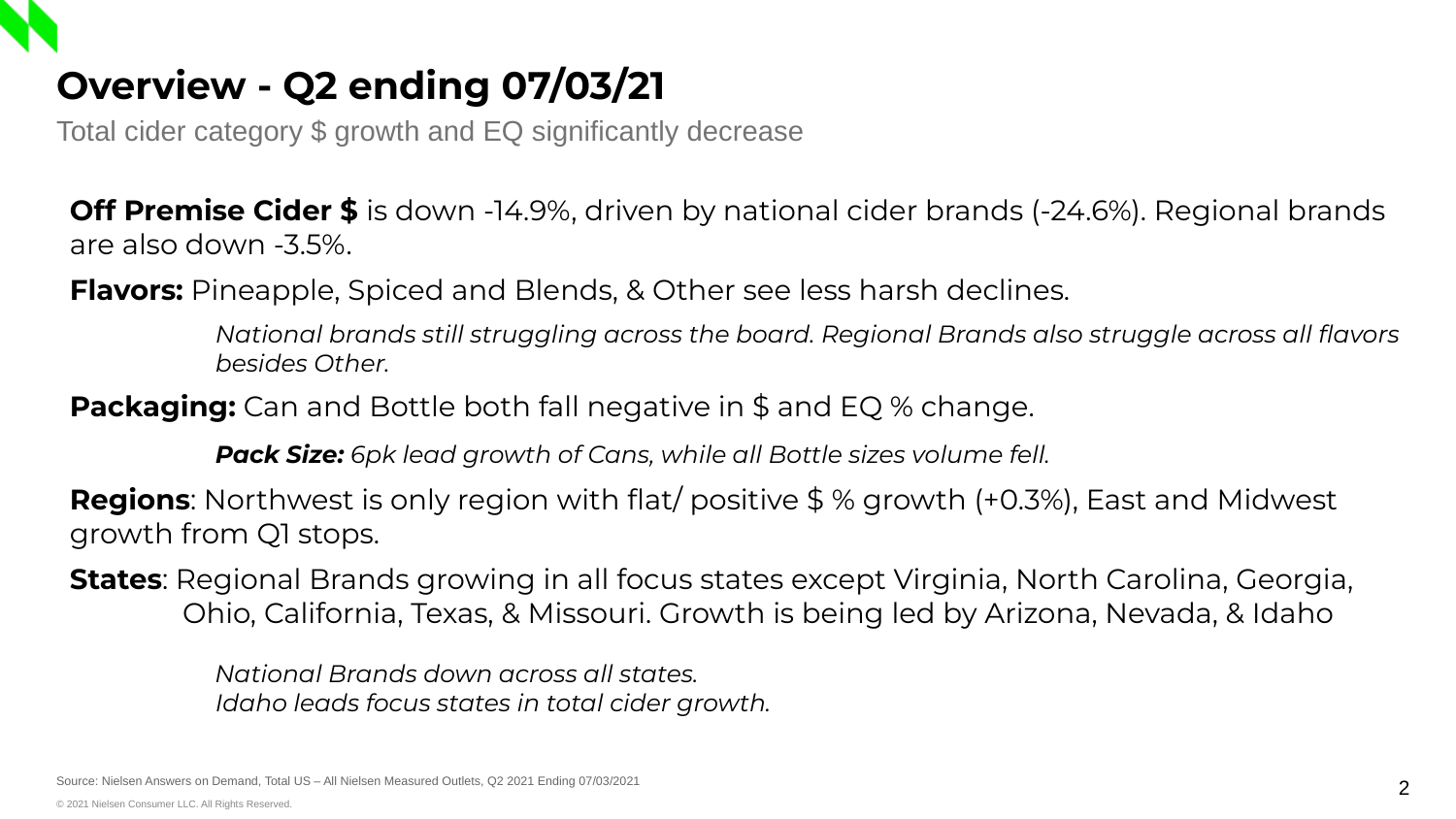

Overview - Q2 ending 07/03/21
Total cider category $ growth and EQ significantly decrease
Off Premise Cider $ is down -14.9%, driven by national cider brands (-24.6%). Regional brands are also down -3.5%.
Flavors: Pineapple, Spiced and Blends, & Other see less harsh declines.
	National brands still struggling across the board. Regional Brands also struggle across all flavors 	besides Other.
Packaging: Can and Bottle both fall negative in $ and EQ % change.
	Pack Size: 6pk lead growth of Cans, while all Bottle sizes volume fell.
Regions: Northwest is only region with flat/ positive $ % growth (+0.3%), East and Midwest growth from Q1 stops.
States: Regional Brands growing in all focus states except Virginia, North Carolina, Georgia,
               Ohio, California, Texas, & Missouri. Growth is being led by Arizona, Nevada, & Idaho

                       National Brands down across all states.
	Idaho leads focus states in total cider growth.
2
Source: Nielsen Answers on Demand, Total US – All Nielsen Measured Outlets, Q2 2021 Ending 07/03/2021